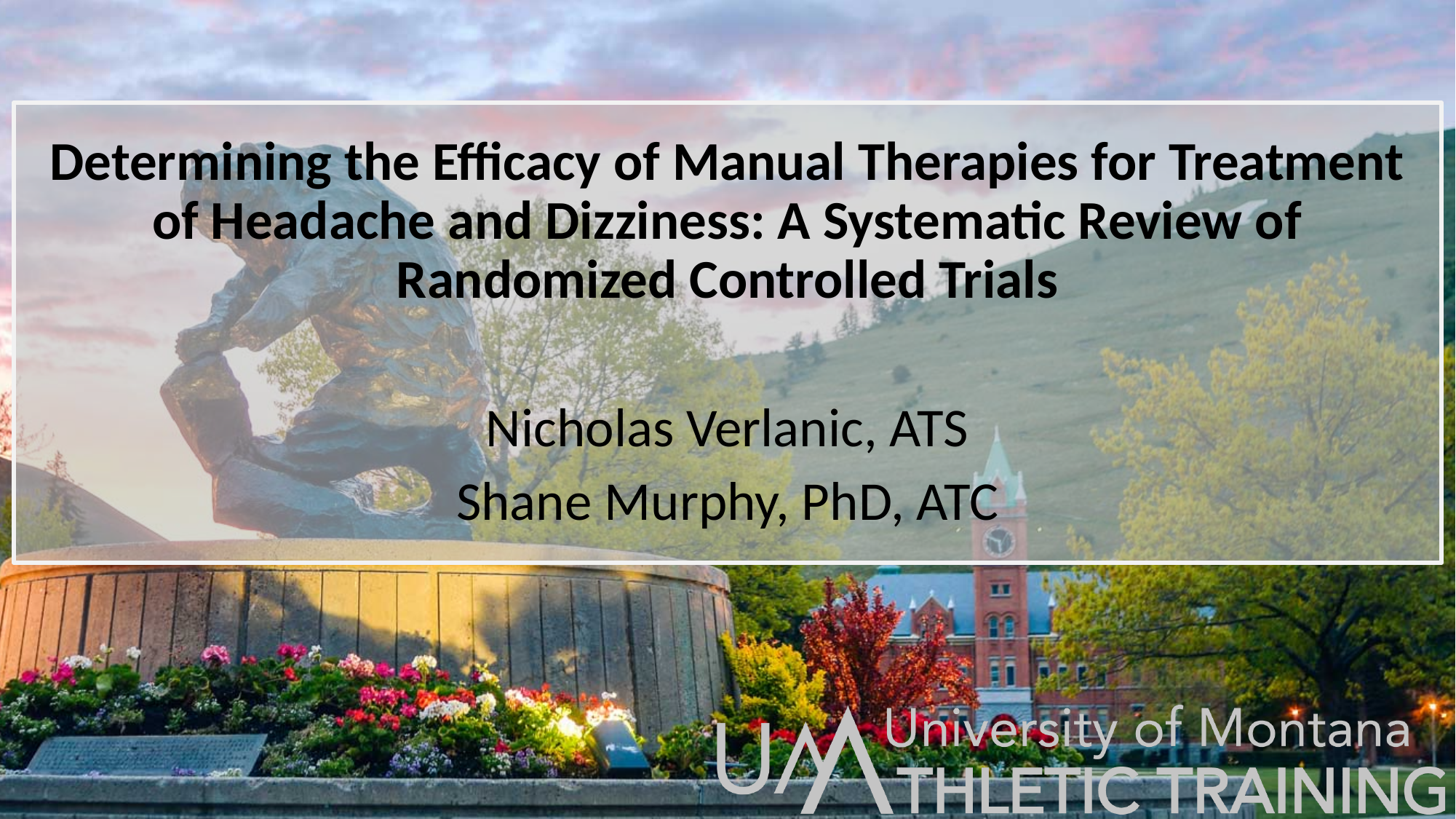

Determining the Efficacy of Manual Therapies for Treatment of Headache and Dizziness: A Systematic Review of Randomized Controlled Trials

Nicholas Verlanic, ATS
Shane Murphy, PhD, ATC